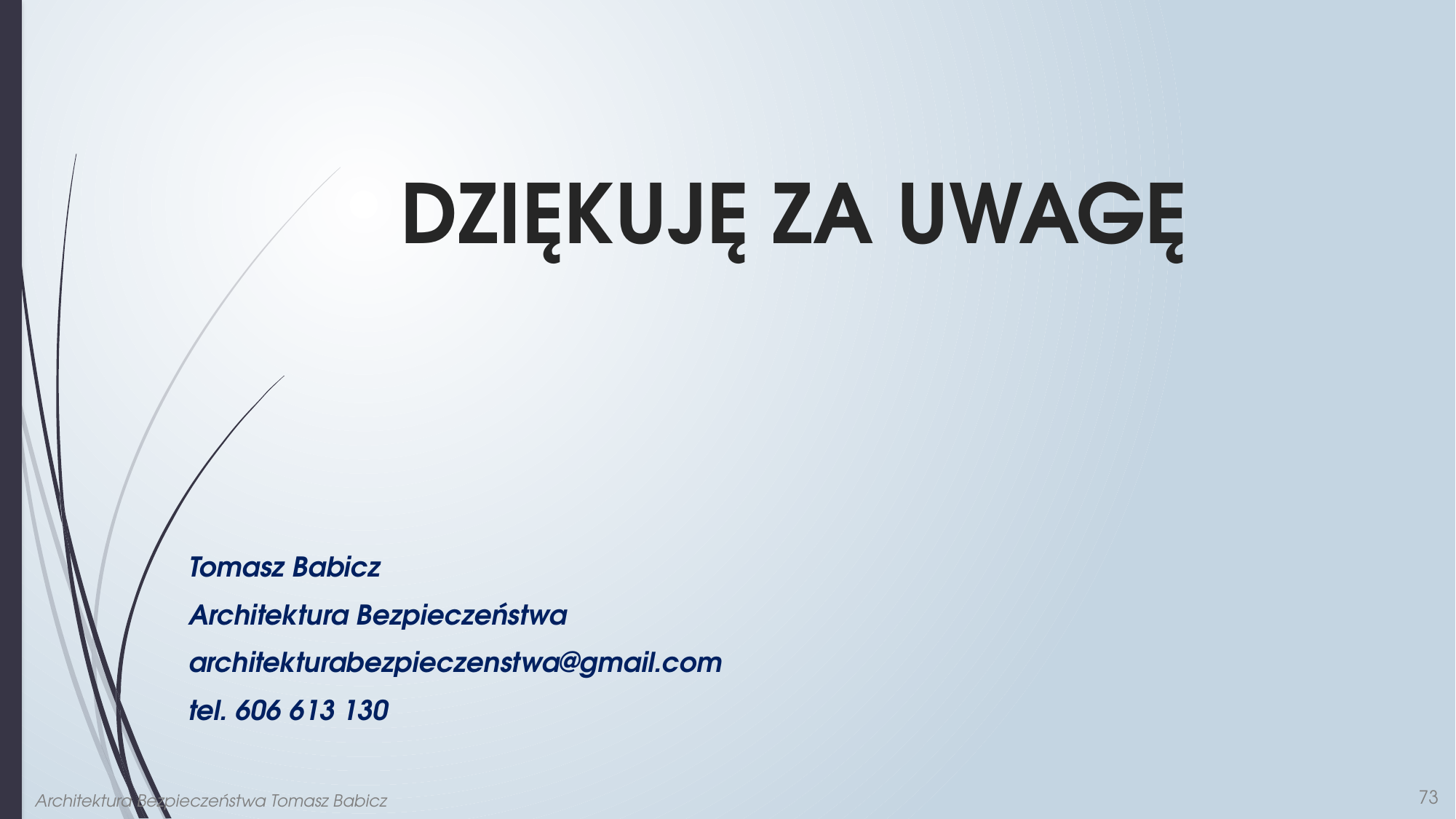

# DZIĘKUJĘ ZA UWAGĘ
Tomasz Babicz
Architektura Bezpieczeństwa
architekturabezpieczenstwa@gmail.com
tel. 606 613 130